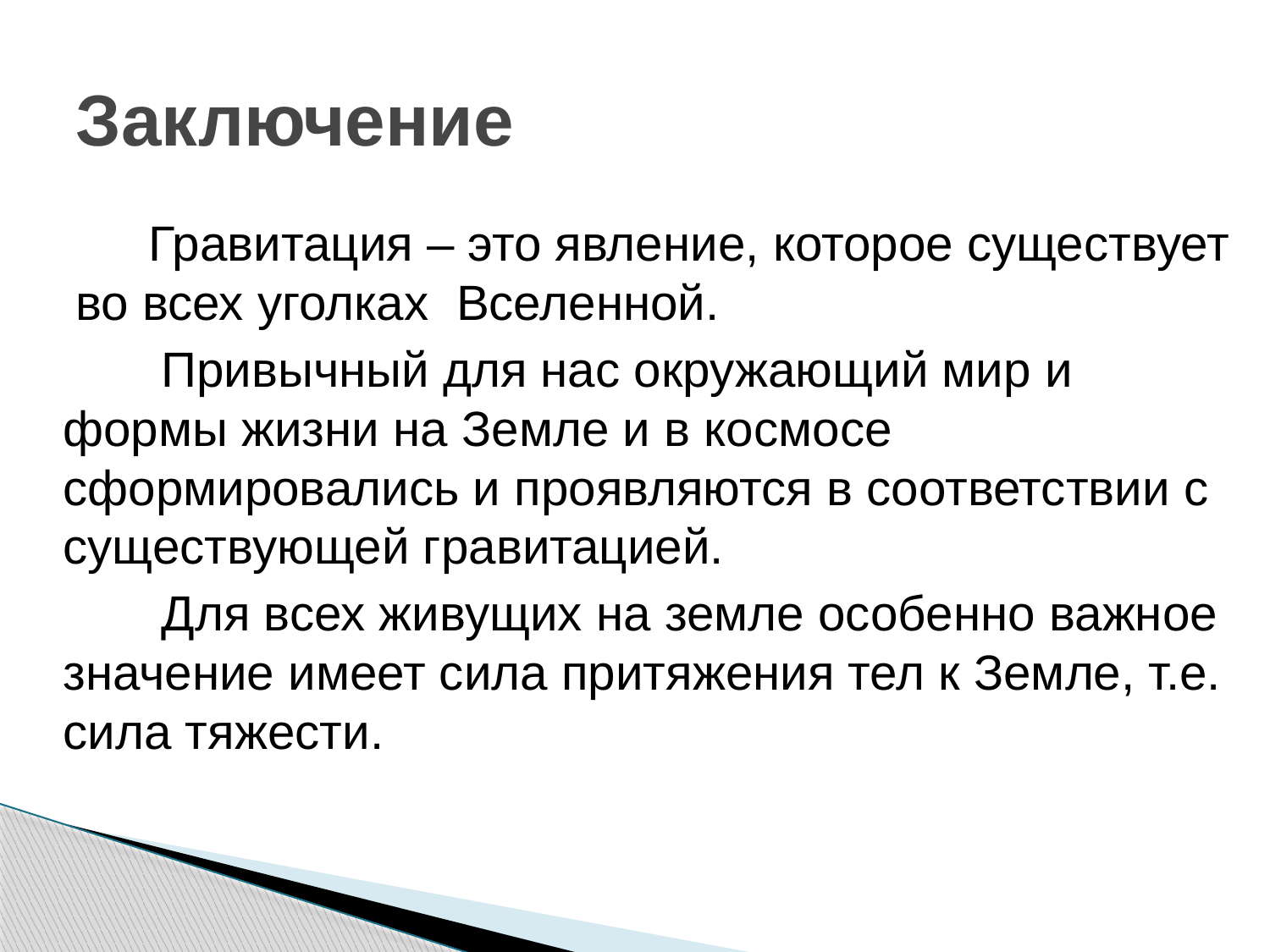

# Заключение
Гравитация – это явление, которое существует во всех уголках  Вселенной.
Привычный для нас окружающий мир и формы жизни на Земле и в космосе  сформировались и проявляются в соответствии с существующей гравитацией.
Для всех живущих на земле особенно важное значение имеет сила притяжения тел к Земле, т.е. сила тяжести.